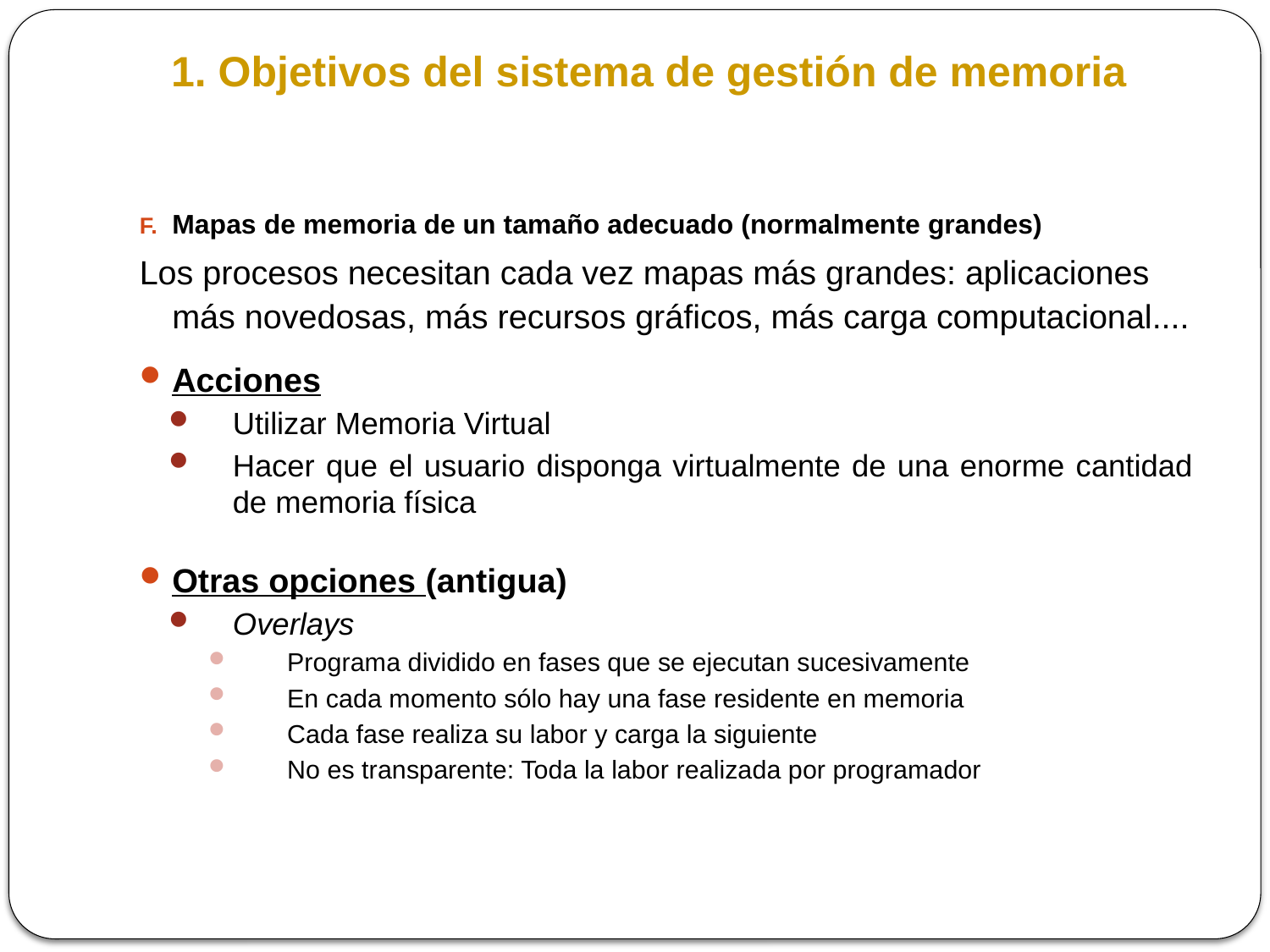

1. Objetivos del sistema de gestión de memoria
Mapas de memoria de un tamaño adecuado (normalmente grandes)
Los procesos necesitan cada vez mapas más grandes: aplicaciones más novedosas, más recursos gráficos, más carga computacional....
Acciones
Utilizar Memoria Virtual
Hacer que el usuario disponga virtualmente de una enorme cantidad de memoria física
Otras opciones (antigua)
Overlays
Programa dividido en fases que se ejecutan sucesivamente
En cada momento sólo hay una fase residente en memoria
Cada fase realiza su labor y carga la siguiente
No es transparente: Toda la labor realizada por programador